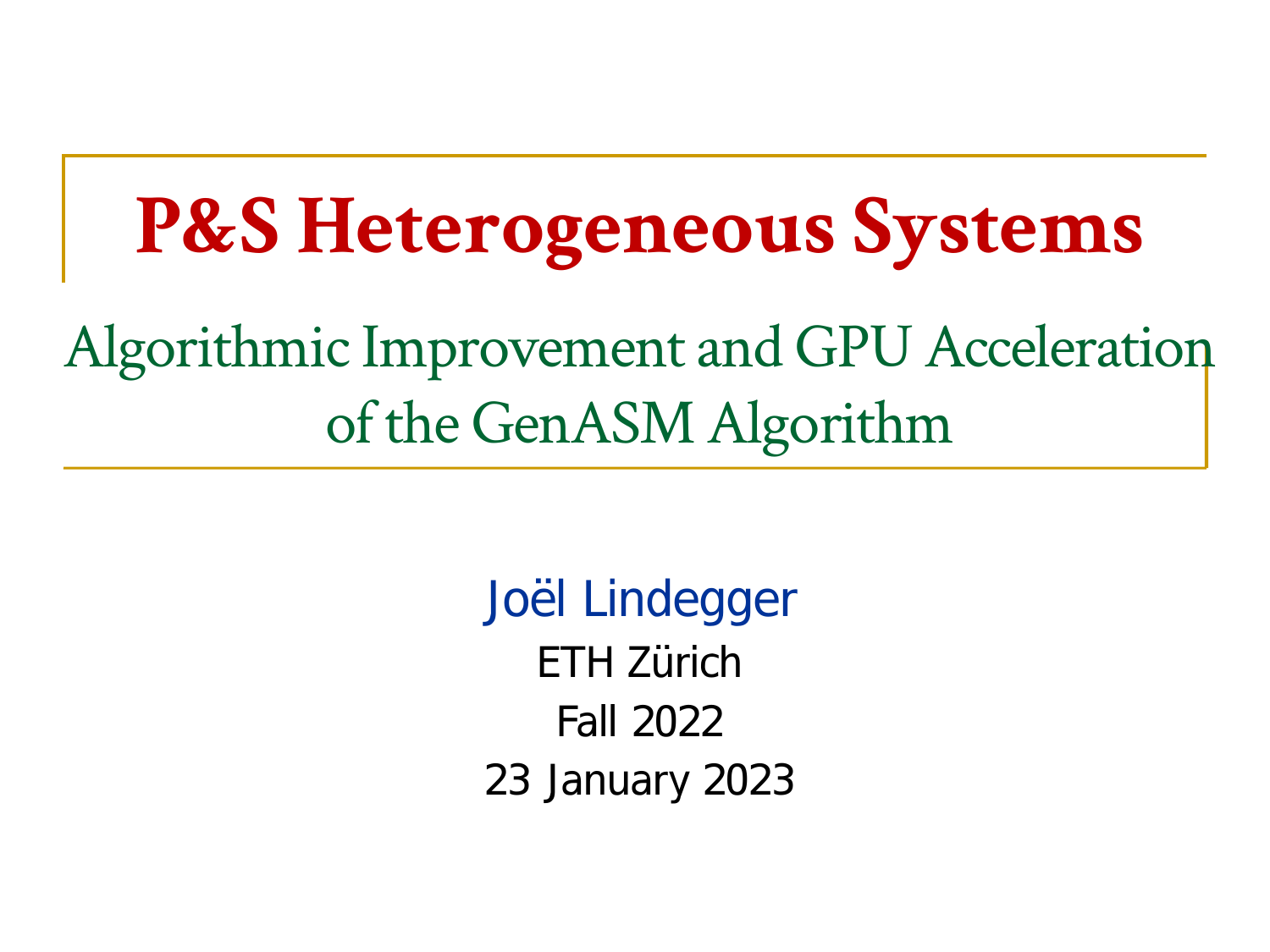

# P&S Heterogeneous Systems Algorithmic Improvement and GPU Acceleration of the GenASM Algorithm
Joël Lindegger
ETH Zürich
Fall 2022
23 January 2023